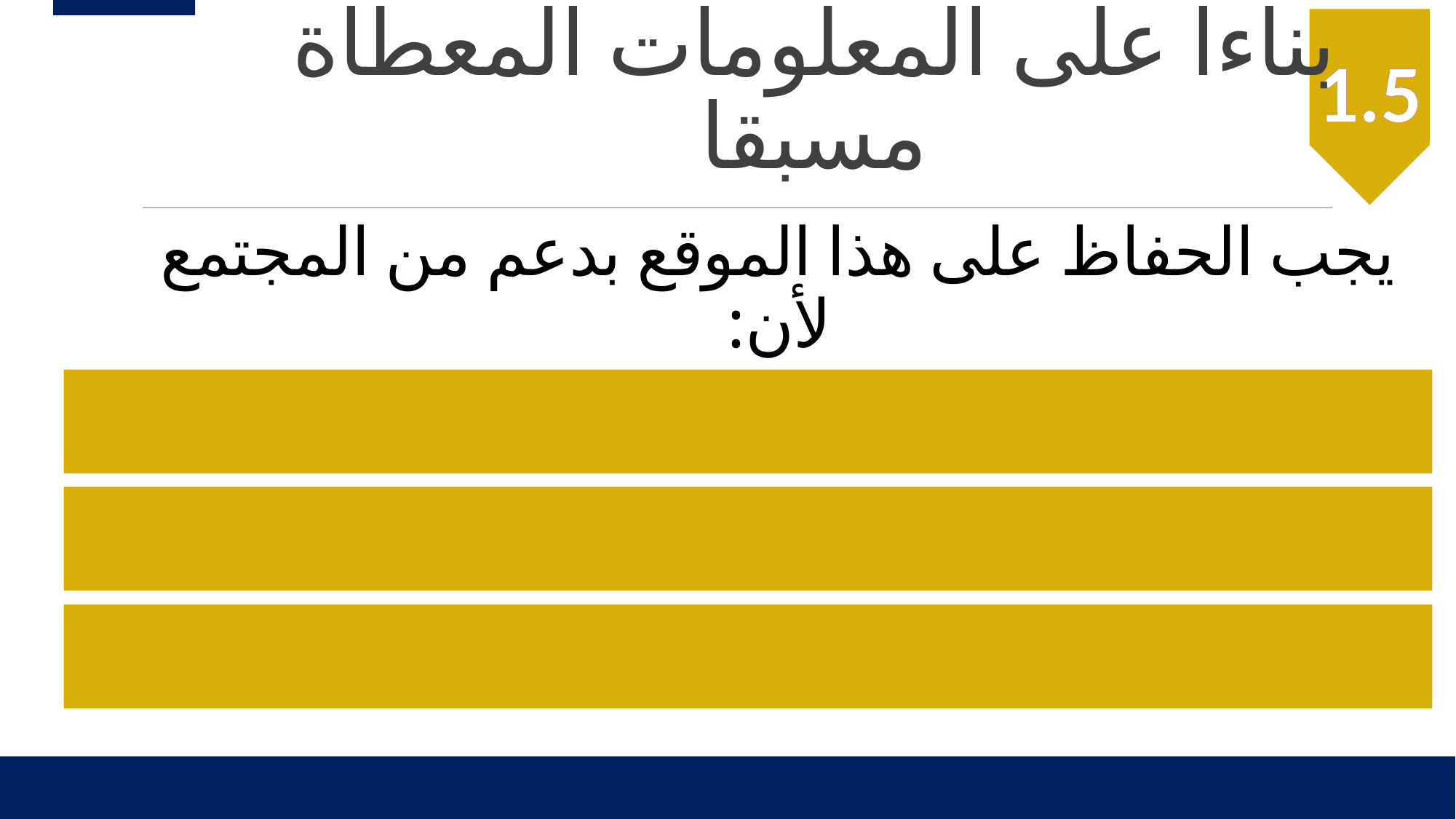

1.5
# بناءا على المعلومات المعطاة مسبقا

يجب الحفاظ على هذا الموقع بدعم من المجتمع لأن: